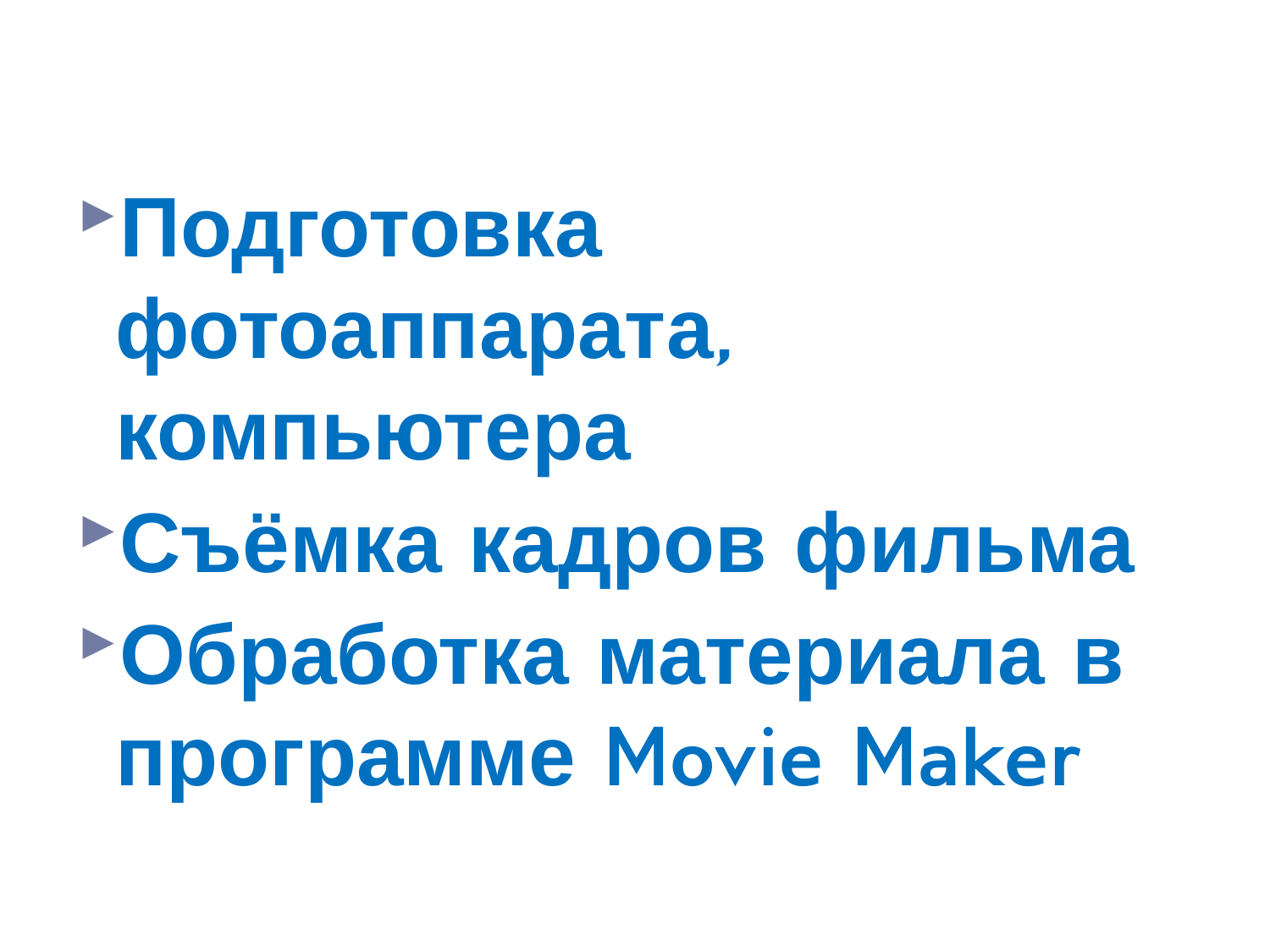

Подготовка фотоаппарата, компьютера
Съёмка кадров фильма
Обработка материала в программе Movie Maker